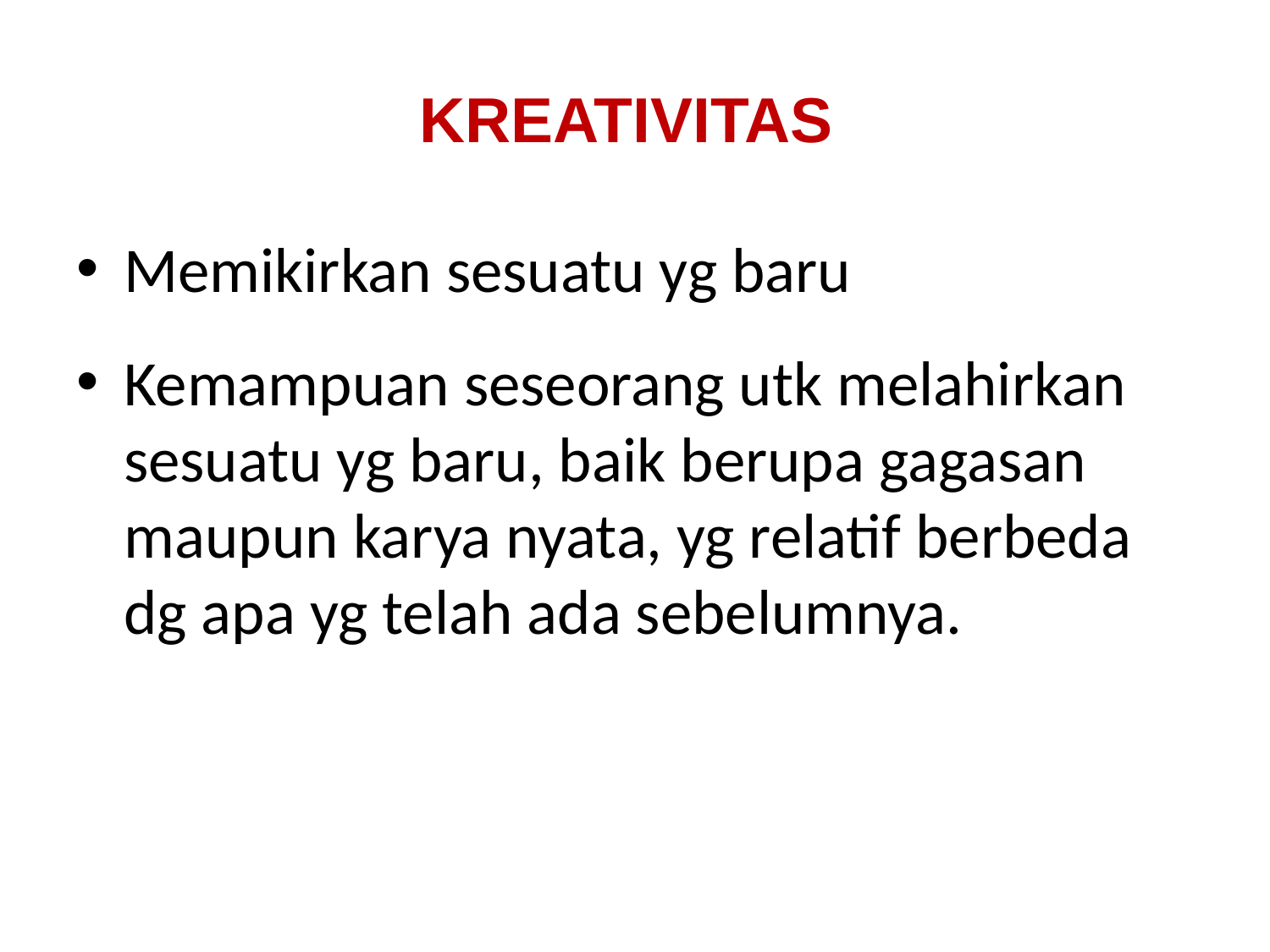

# KREATIVITAS
Memikirkan sesuatu yg baru

Kemampuan seseorang utk melahirkan sesuatu yg baru, baik berupa gagasan maupun karya nyata, yg relatif berbeda dg apa yg telah ada sebelumnya.